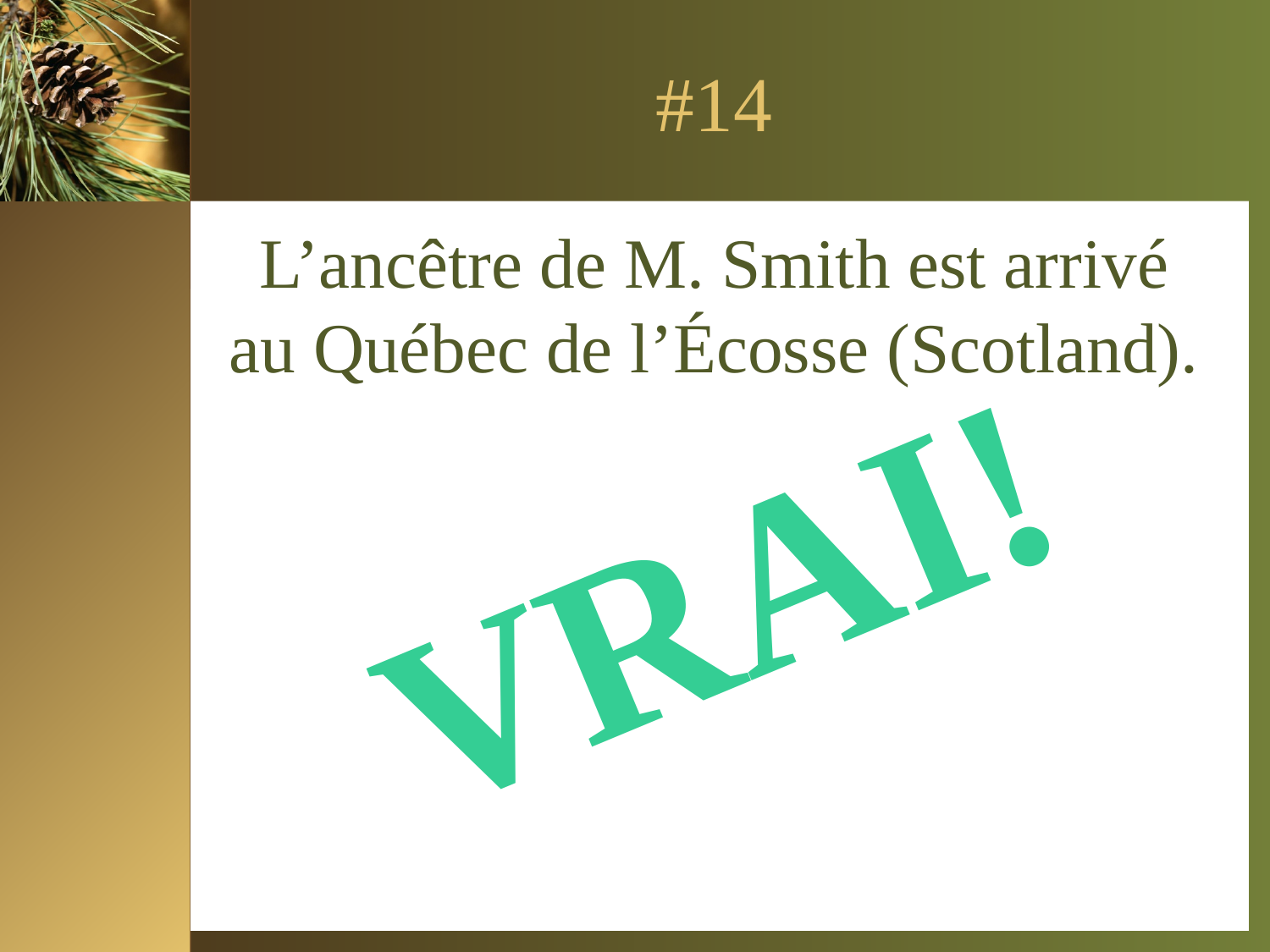

# #14
L’ancêtre de M. Smith est arrivé au Québec de l’Écosse (Scotland).
VRAI!